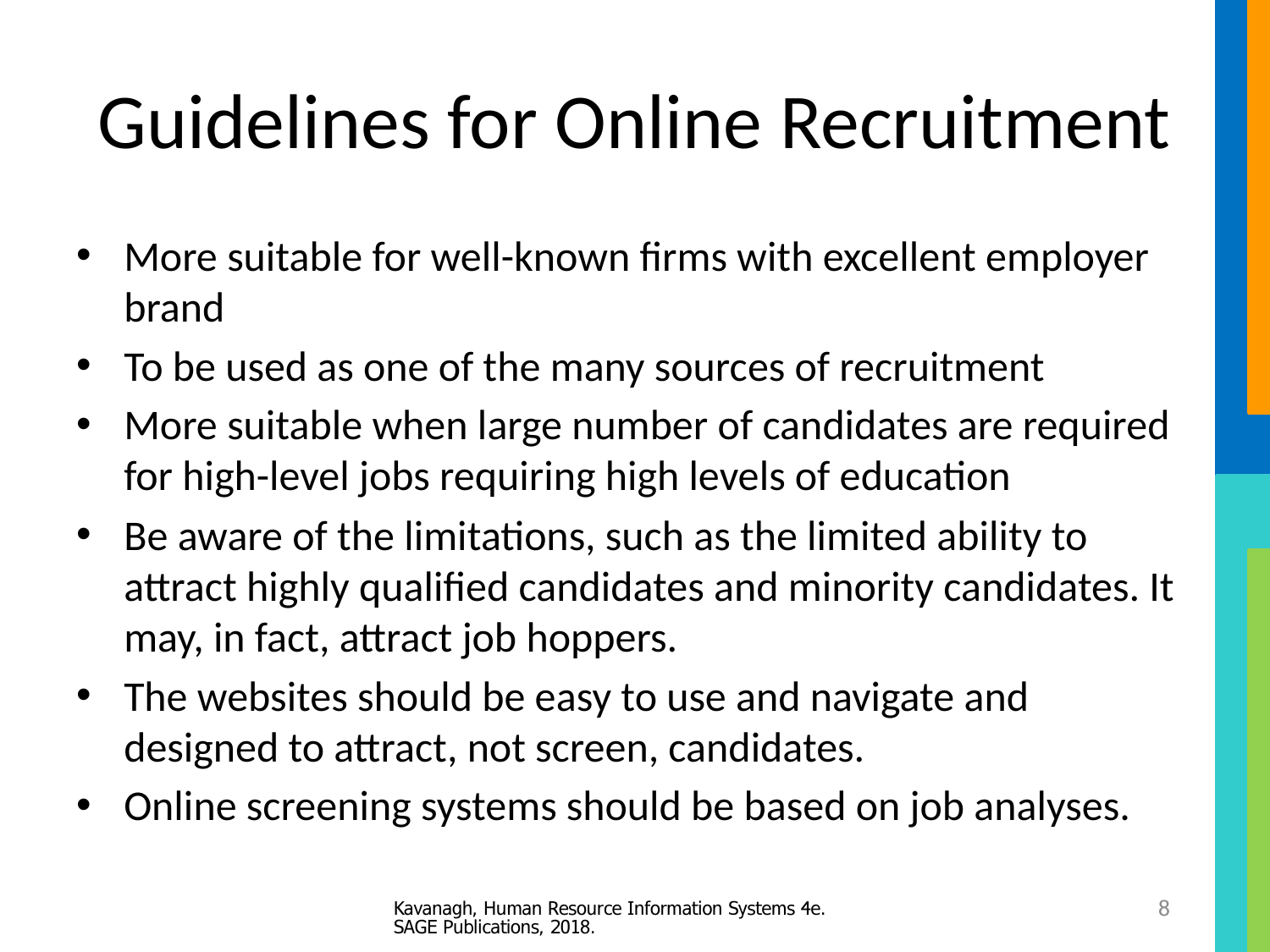

# Guidelines for Online Recruitment
More suitable for well-known firms with excellent employer brand
To be used as one of the many sources of recruitment
More suitable when large number of candidates are required for high-level jobs requiring high levels of education
Be aware of the limitations, such as the limited ability to attract highly qualified candidates and minority candidates. It may, in fact, attract job hoppers.
The websites should be easy to use and navigate and designed to attract, not screen, candidates.
Online screening systems should be based on job analyses.

Kavanagh, Human Resource Information Systems 4e. SAGE Publications, 2018.
8